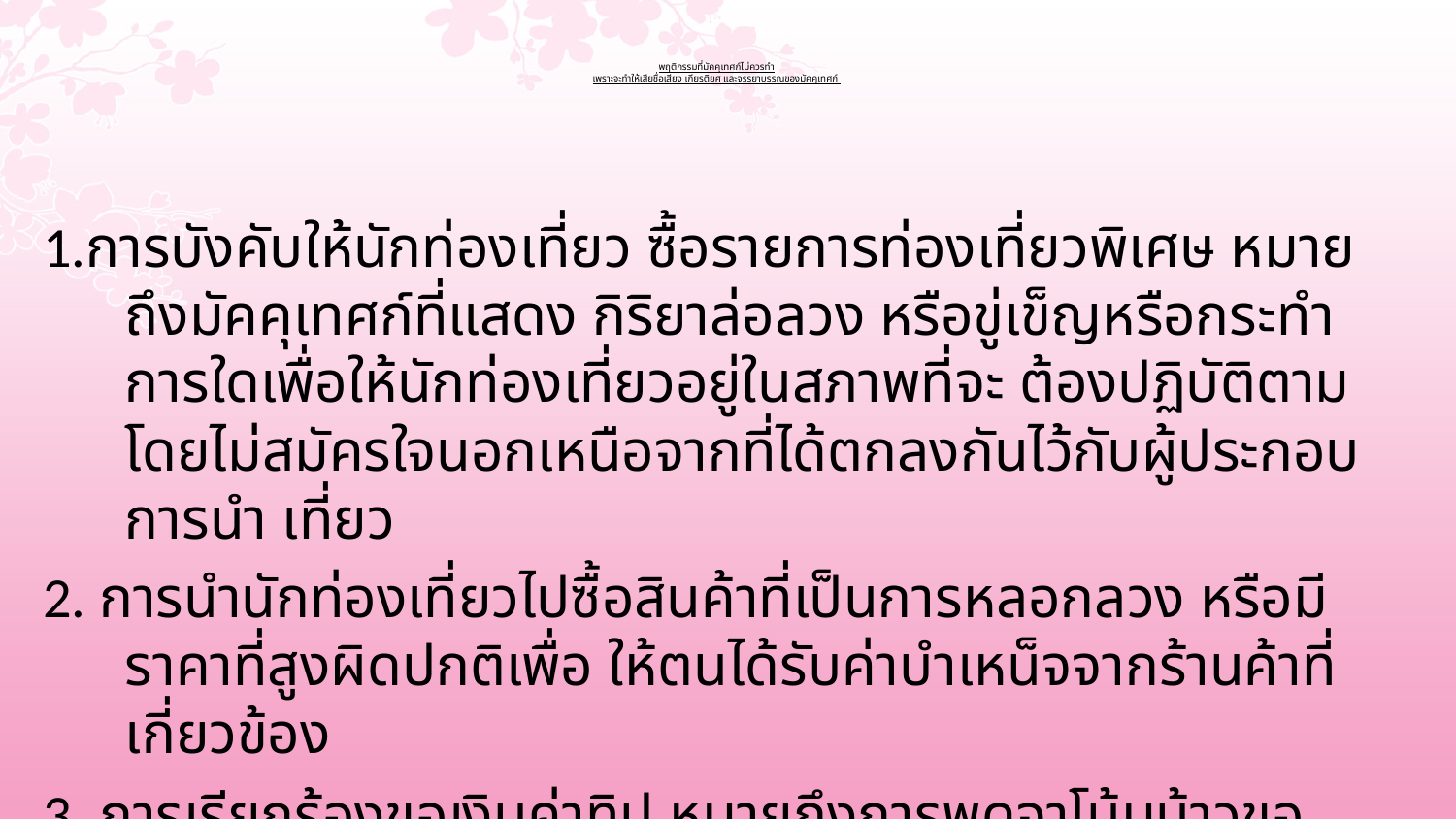

# พฤติกรรมที่มัคคุเทศก์ไม่ควรทำ เพราะจะทำให้เสียชื่อเสียง เกียรติยศ และจรรยาบรรณของมัคคุเทศก์
1.การบังคับให้นักท่องเที่ยว ซื้อรายการท่องเที่ยวพิเศษ หมายถึงมัคคุเทศก์ที่แสดง กิริยาล่อลวง หรือขู่เข็ญหรือกระทำการใดเพื่อให้นักท่องเที่ยวอยู่ในสภาพที่จะ ต้องปฏิบัติตามโดยไม่สมัครใจนอกเหนือจากที่ได้ตกลงกันไว้กับผู้ประกอบการนำ เที่ยว
2. การนำนักท่องเที่ยวไปซื้อสินค้าที่เป็นการหลอกลวง หรือมีราคาที่สูงผิดปกติเพื่อ ให้ตนได้รับค่าบำเหน็จจากร้านค้าที่เกี่ยวข้อง
3. การเรียกร้องขอเงินค่าทิป หมายถึงการพูดจาโน้มน้าวขอความเห็นอกเห็นใจแก่ตน ว่าการนำเที่ยวในครั้งนี้ขาดทุน ขอให้จ่ายค่าตอบแทนให้พิเศษ